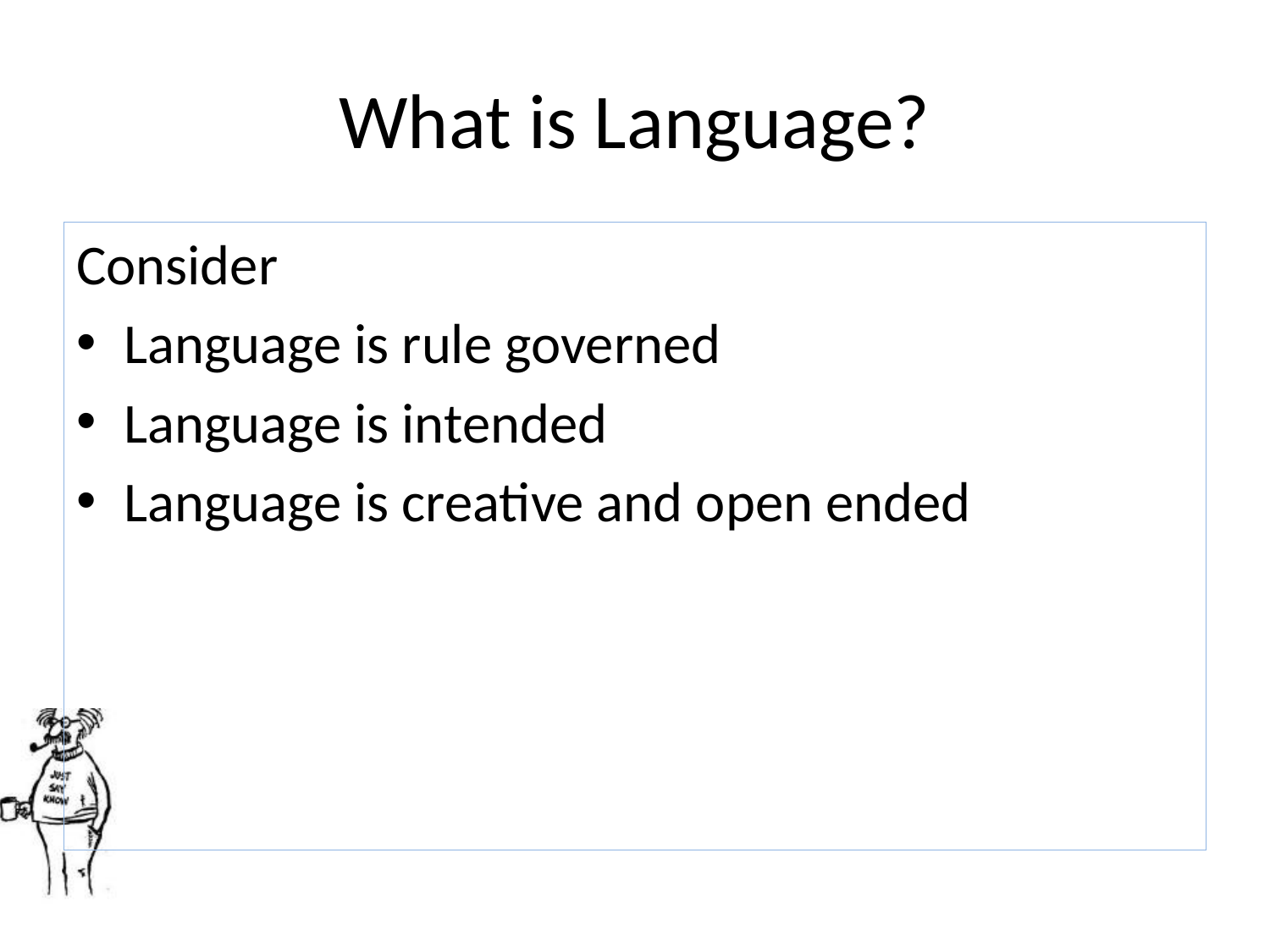

# What is Language?
Consider
Language is rule governed
Language is intended
Language is creative and open ended